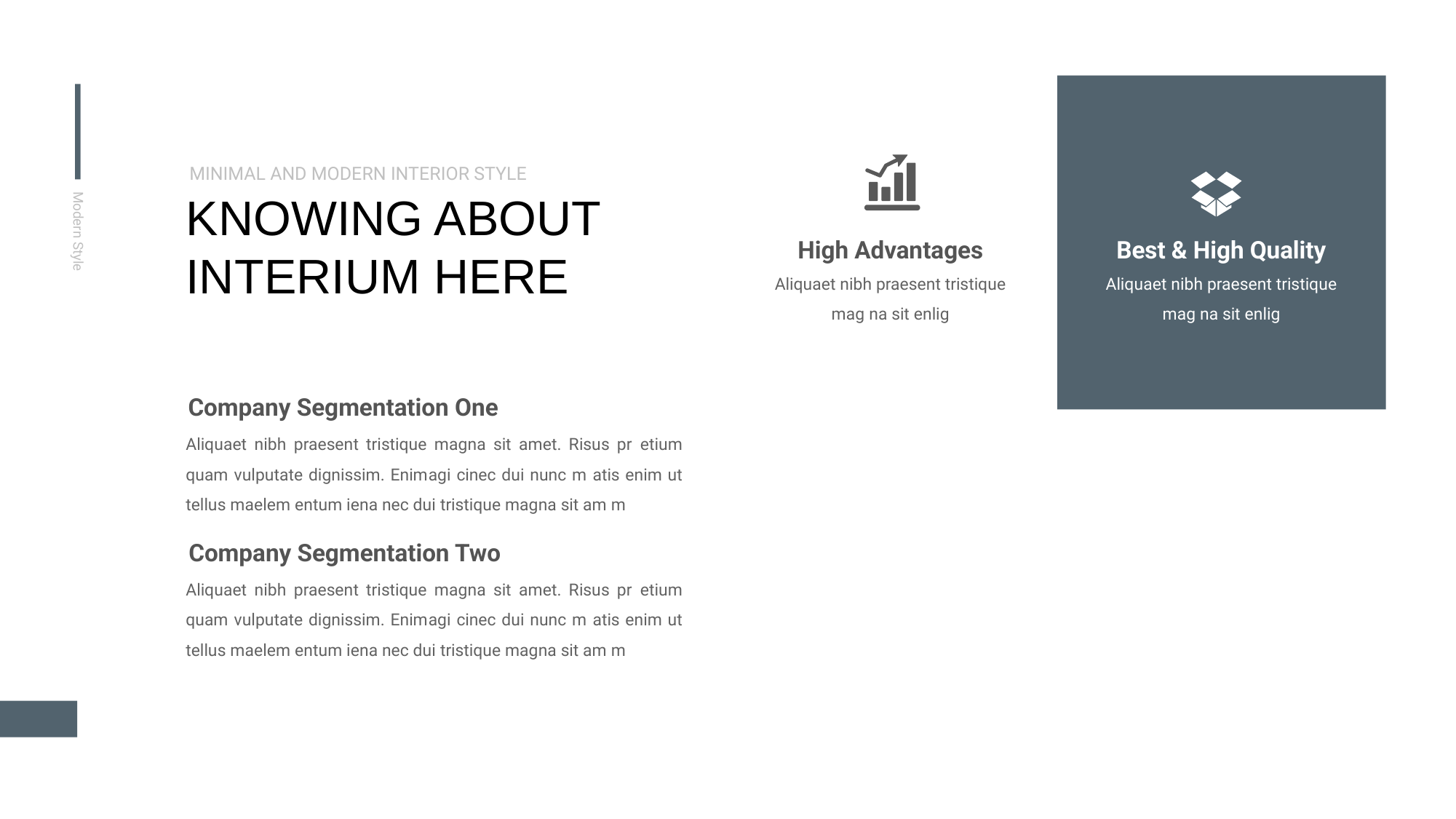

MINIMAL AND MODERN INTERIOR STYLE

KNOWING ABOUT INTERIUM HERE
High Advantages
Best & High Quality
Modern Style
Aliquaet nibh praesent tristique mag na sit enlig
Aliquaet nibh praesent tristique mag na sit enlig
Company Segmentation One

Aliquaet nibh praesent tristique magna sit amet. Risus pr etium quam vulputate dignissim. Enimagi cinec dui nunc m atis enim ut tellus maelem entum iena nec dui tristique magna sit am m
Company Segmentation Two
Aliquaet nibh praesent tristique magna sit amet. Risus pr etium quam vulputate dignissim. Enimagi cinec dui nunc m atis enim ut tellus maelem entum iena nec dui tristique magna sit am m